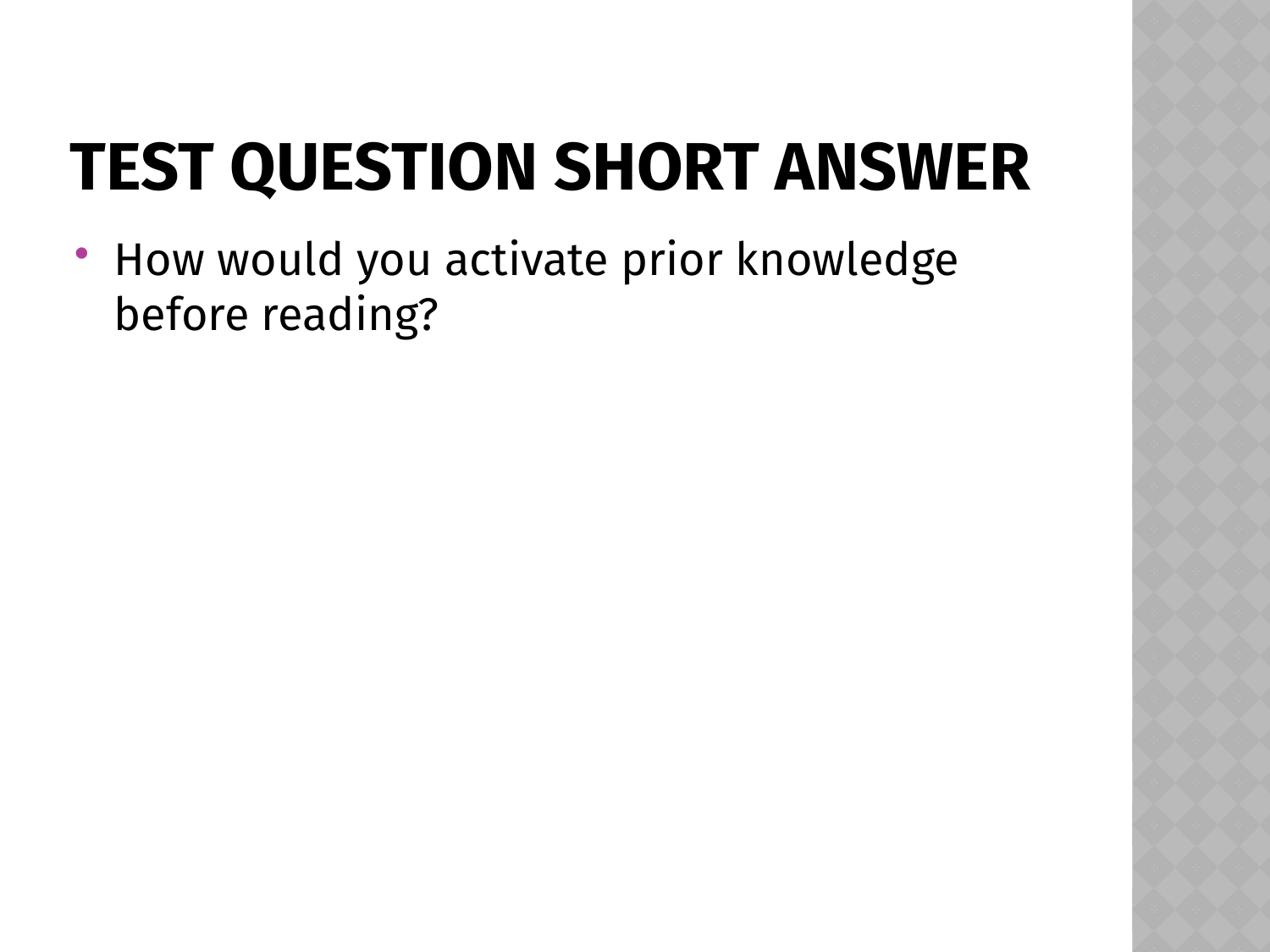

# Test question short answer
How would you activate prior knowledge before reading?